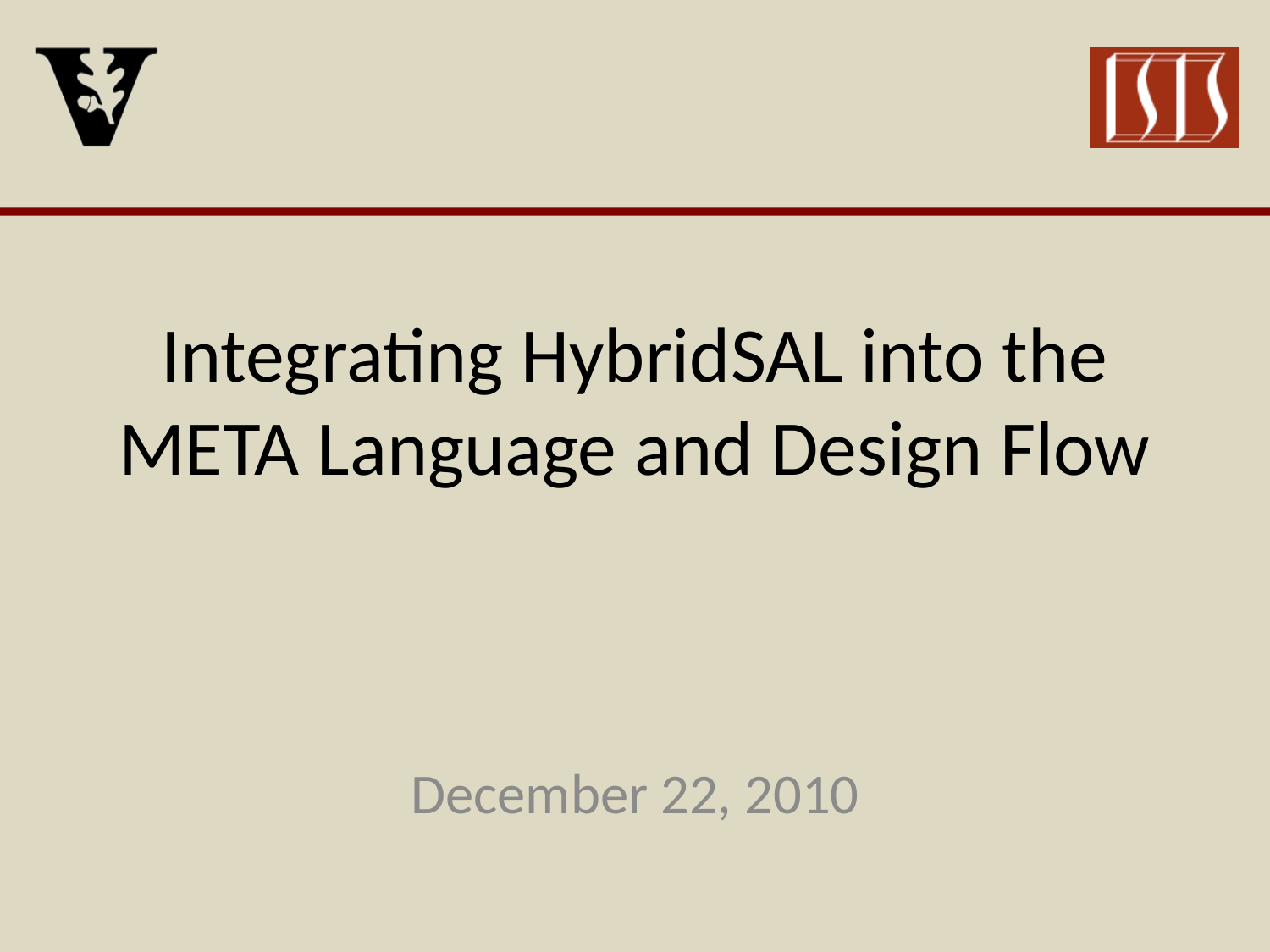

# Integrating HybridSAL into the META Language and Design Flow

December 22, 2010